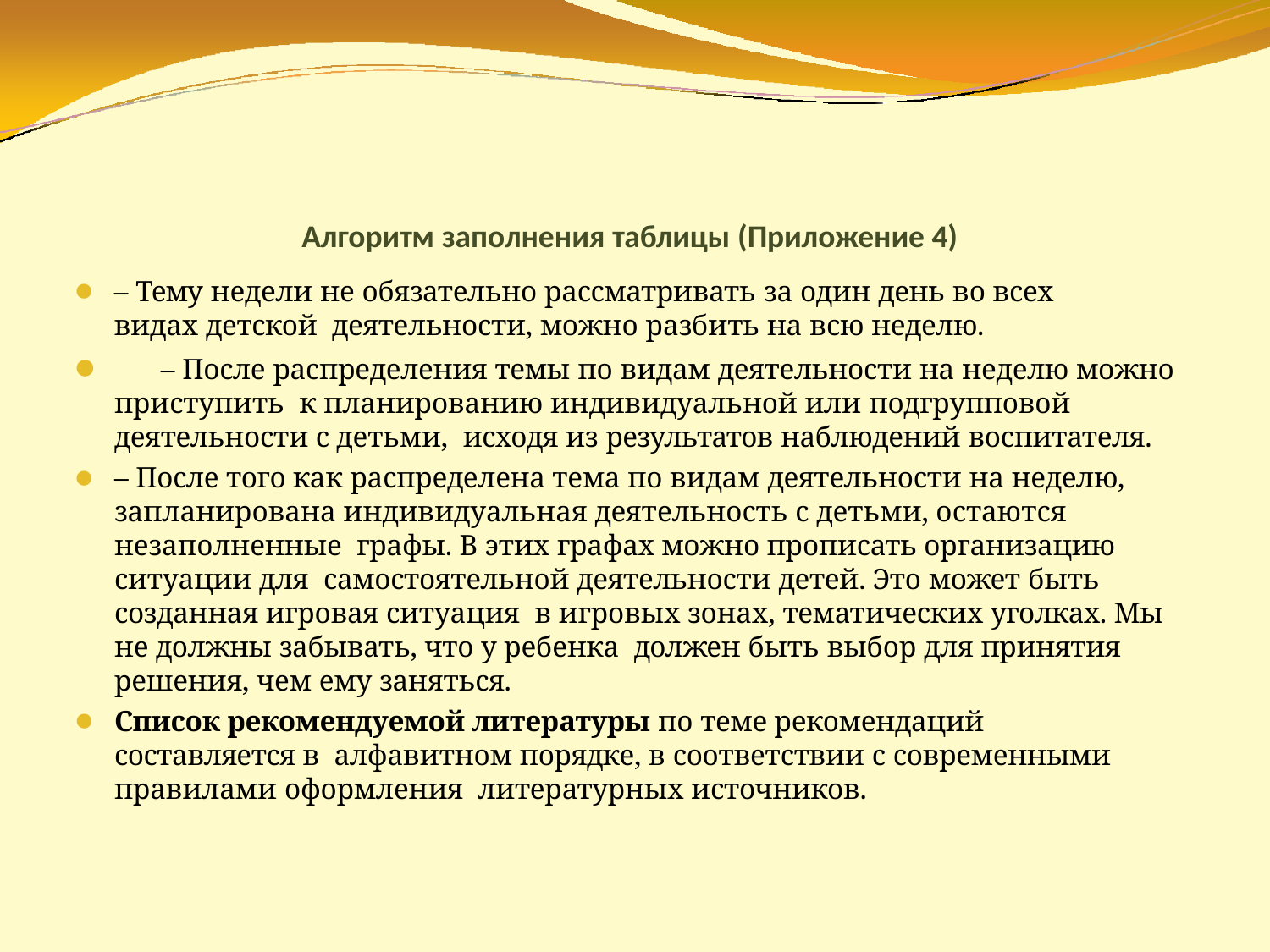

# Алгоритм заполнения таблицы (Приложение 4)
– Тему недели не обязательно рассматривать за один день во всех видах детской  деятельности, можно разбить на всю неделю.
	– После распределения темы по видам деятельности на неделю можно приступить  к планированию индивидуальной или подгрупповой деятельности с детьми,  исходя из результатов наблюдений воспитателя.
– После того как распределена тема по видам деятельности на неделю,  запланирована индивидуальная деятельность с детьми, остаются незаполненные  графы. В этих графах можно прописать организацию ситуации для  самостоятельной деятельности детей. Это может быть созданная игровая ситуация  в игровых зонах, тематических уголках. Мы не должны забывать, что у ребенка  должен быть выбор для принятия решения, чем ему заняться.
Список рекомендуемой литературы по теме рекомендаций составляется в  алфавитном порядке, в соответствии с современными правилами оформления  литературных источников.